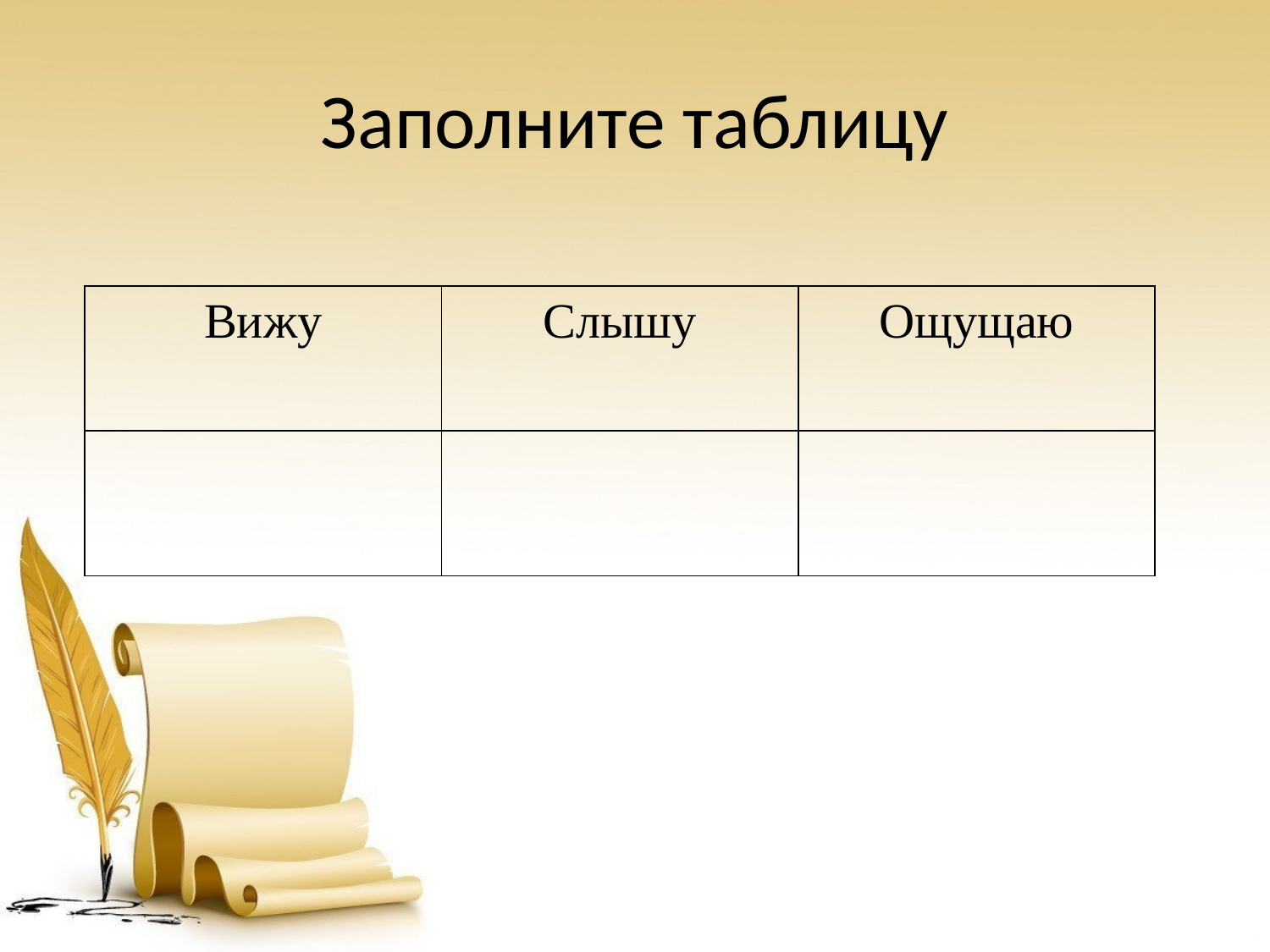

# Заполните таблицу
| Вижу | Слышу | Ощущаю |
| --- | --- | --- |
|  |  |  |